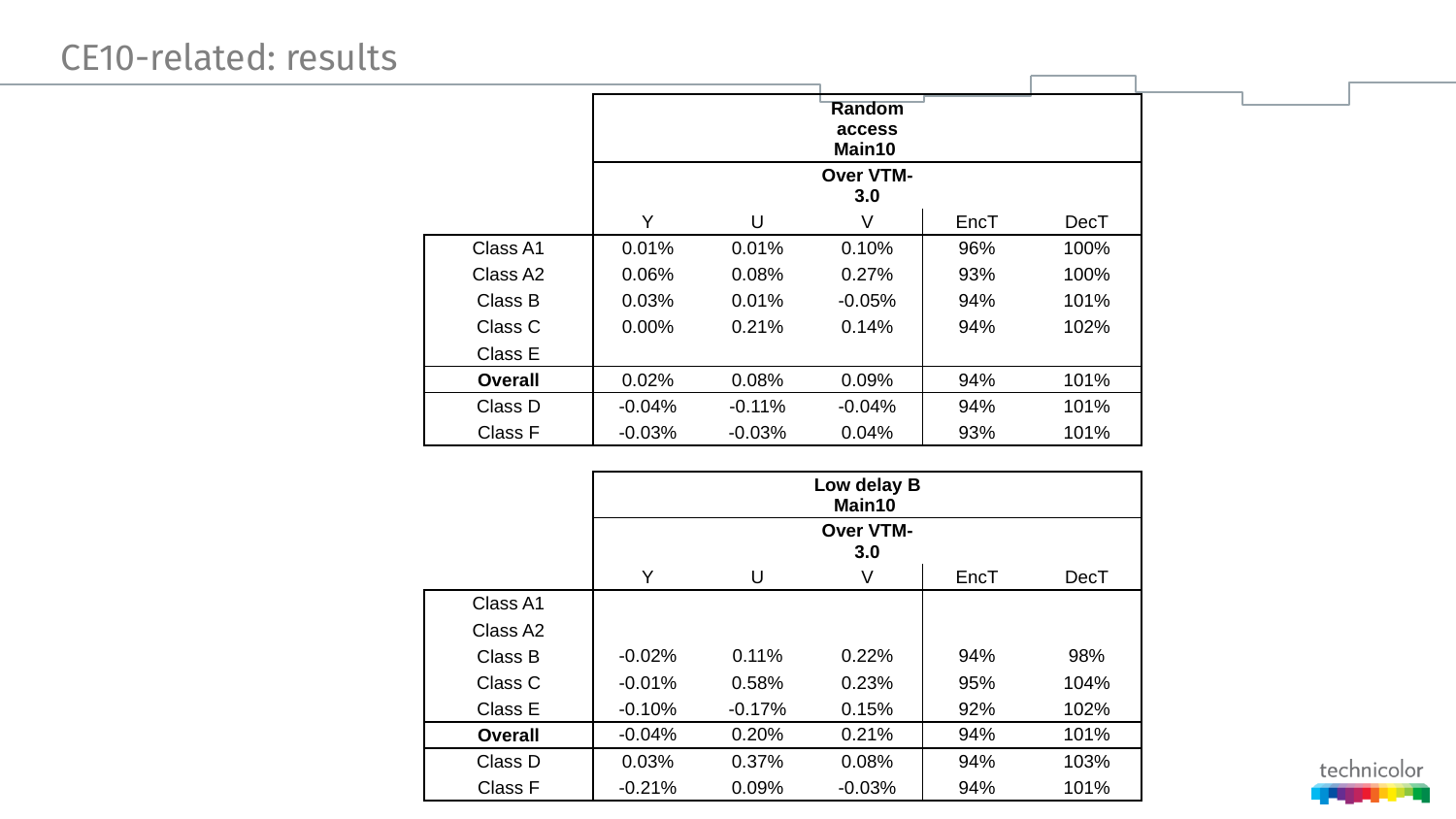

# CE10-related: results
|  |  |  | Random access Main10 |  |  |
| --- | --- | --- | --- | --- | --- |
|  |  |  | Over VTM-3.0 |  |  |
|  | Y | U | V | EncT | DecT |
| Class A1 | 0.01% | 0.01% | 0.10% | 96% | 100% |
| Class A2 | 0.06% | 0.08% | 0.27% | 93% | 100% |
| Class B | 0.03% | 0.01% | -0.05% | 94% | 101% |
| Class C | 0.00% | 0.21% | 0.14% | 94% | 102% |
| Class E |  |  |  |  |  |
| Overall | 0.02% | 0.08% | 0.09% | 94% | 101% |
| Class D | -0.04% | -0.11% | -0.04% | 94% | 101% |
| Class F | -0.03% | -0.03% | 0.04% | 93% | 101% |
|  |  |  |  |  |  |
|  |  |  | Low delay B Main10 |  |  |
|  |  |  | Over VTM-3.0 |  |  |
|  | Y | U | V | EncT | DecT |
| Class A1 |  |  |  |  |  |
| Class A2 |  |  |  |  |  |
| Class B | -0.02% | 0.11% | 0.22% | 94% | 98% |
| Class C | -0.01% | 0.58% | 0.23% | 95% | 104% |
| Class E | -0.10% | -0.17% | 0.15% | 92% | 102% |
| Overall | -0.04% | 0.20% | 0.21% | 94% | 101% |
| Class D | 0.03% | 0.37% | 0.08% | 94% | 103% |
| Class F | -0.21% | 0.09% | -0.03% | 94% | 101% |